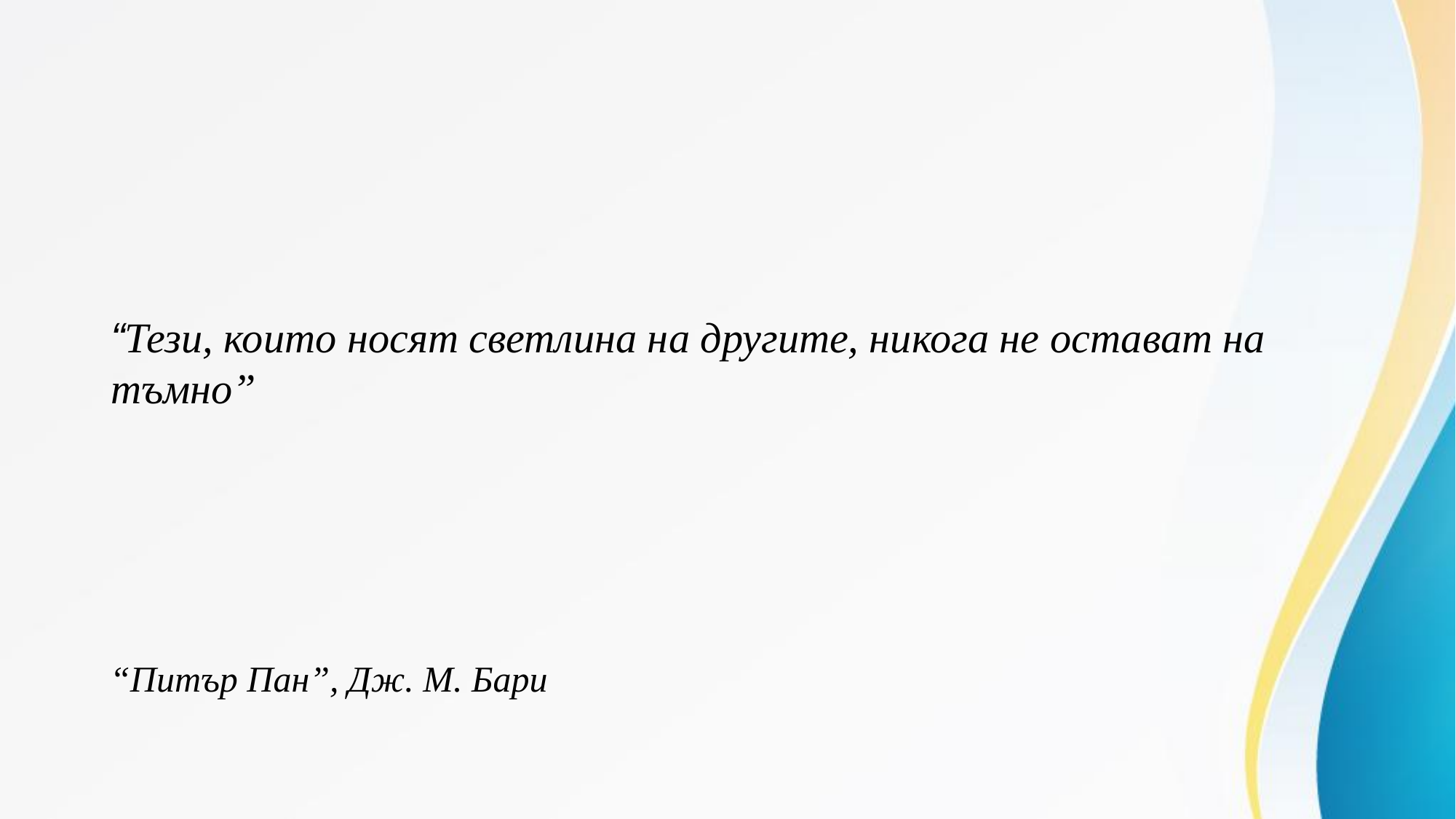

# “Тези, които носят светлина на другите, никога не остават на тъмно”

“Питър Пан”, Дж. М. Бари